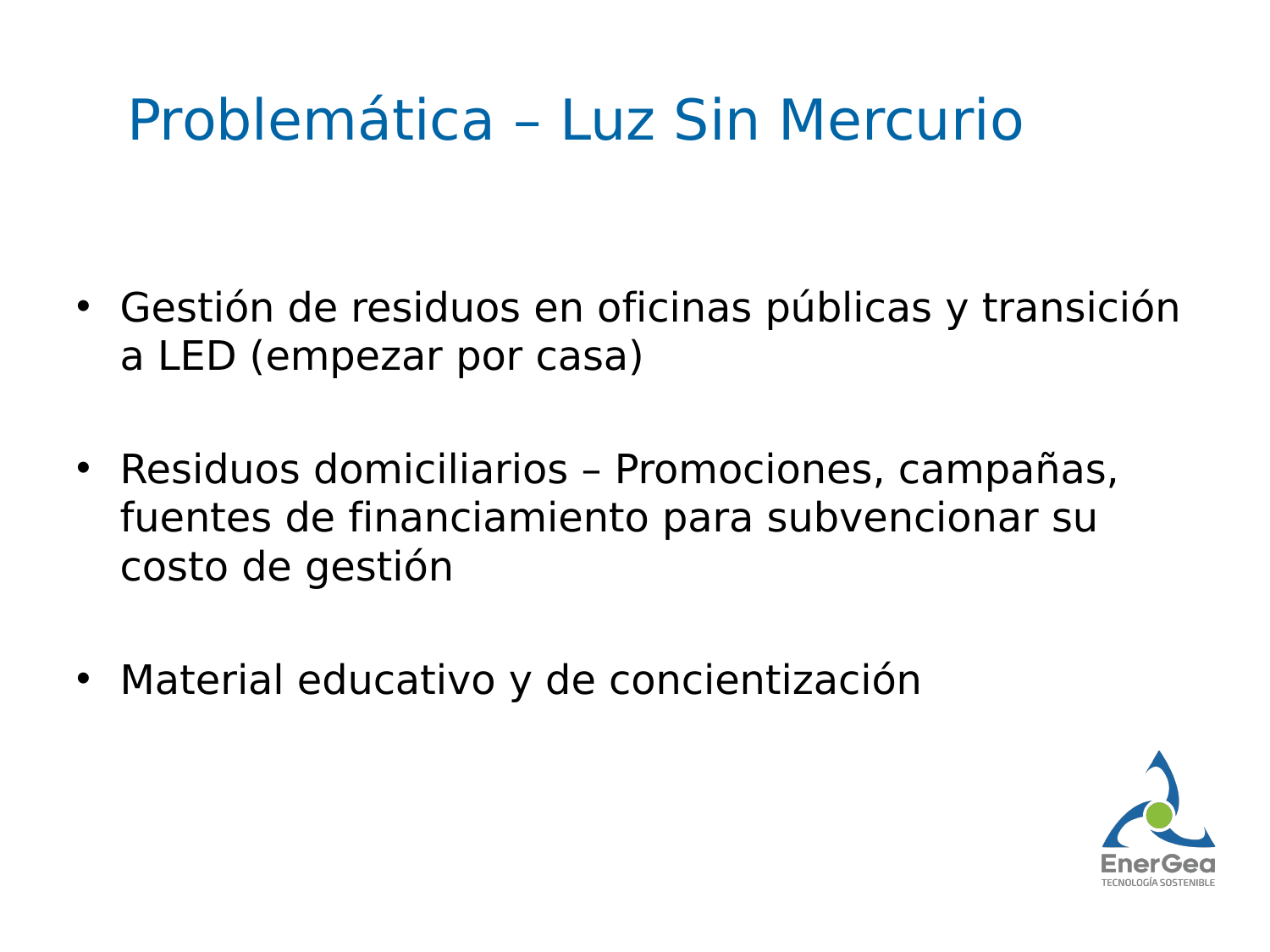

# Problemática – Luz Sin Mercurio
Gestión de residuos en oficinas públicas y transición a LED (empezar por casa)

Residuos domiciliarios – Promociones, campañas, fuentes de financiamiento para subvencionar su costo de gestión

Material educativo y de concientización